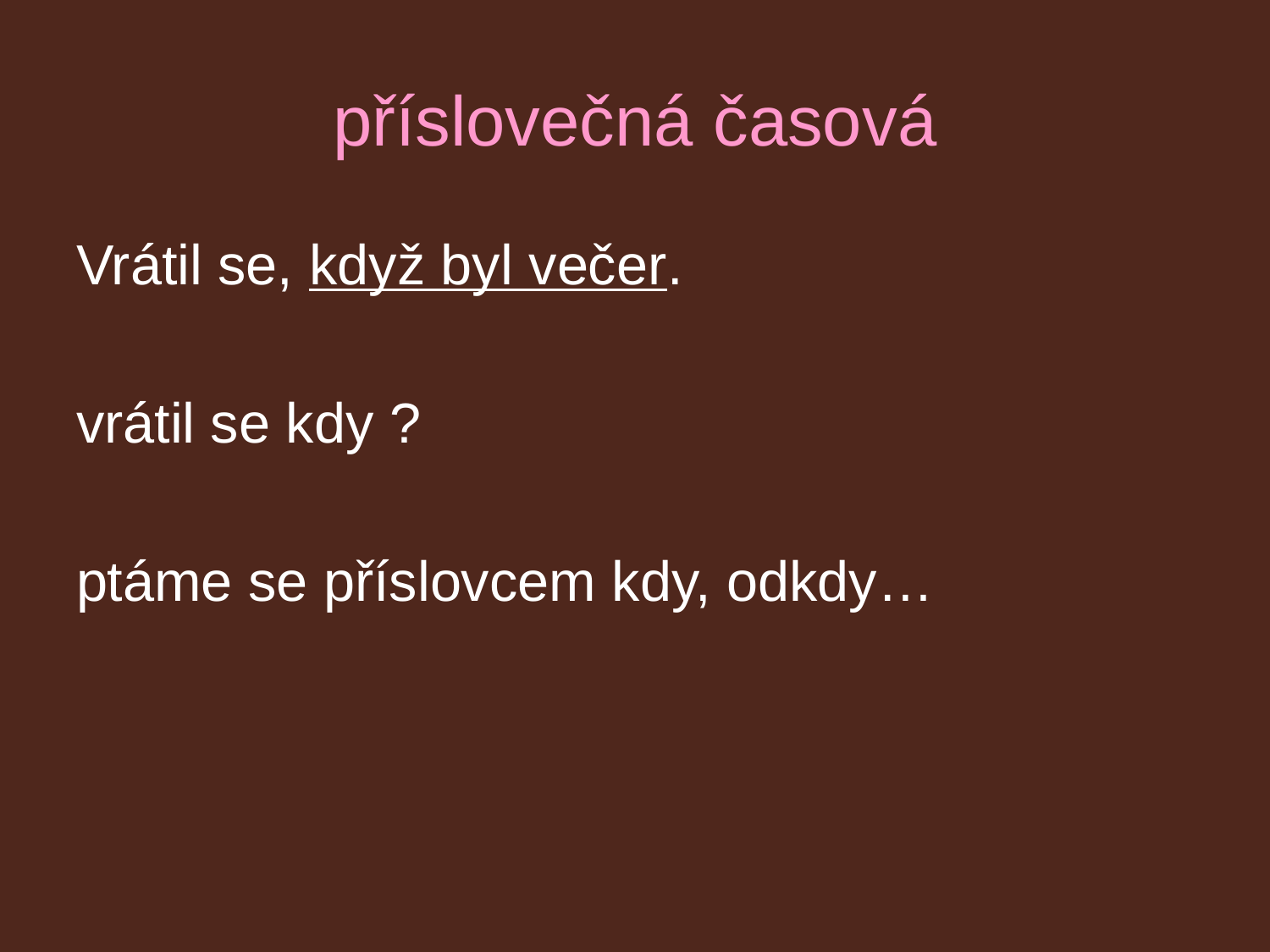

# příslovečná časová
Vrátil se, když byl večer.

vrátil se kdy ?

ptáme se příslovcem kdy, odkdy…